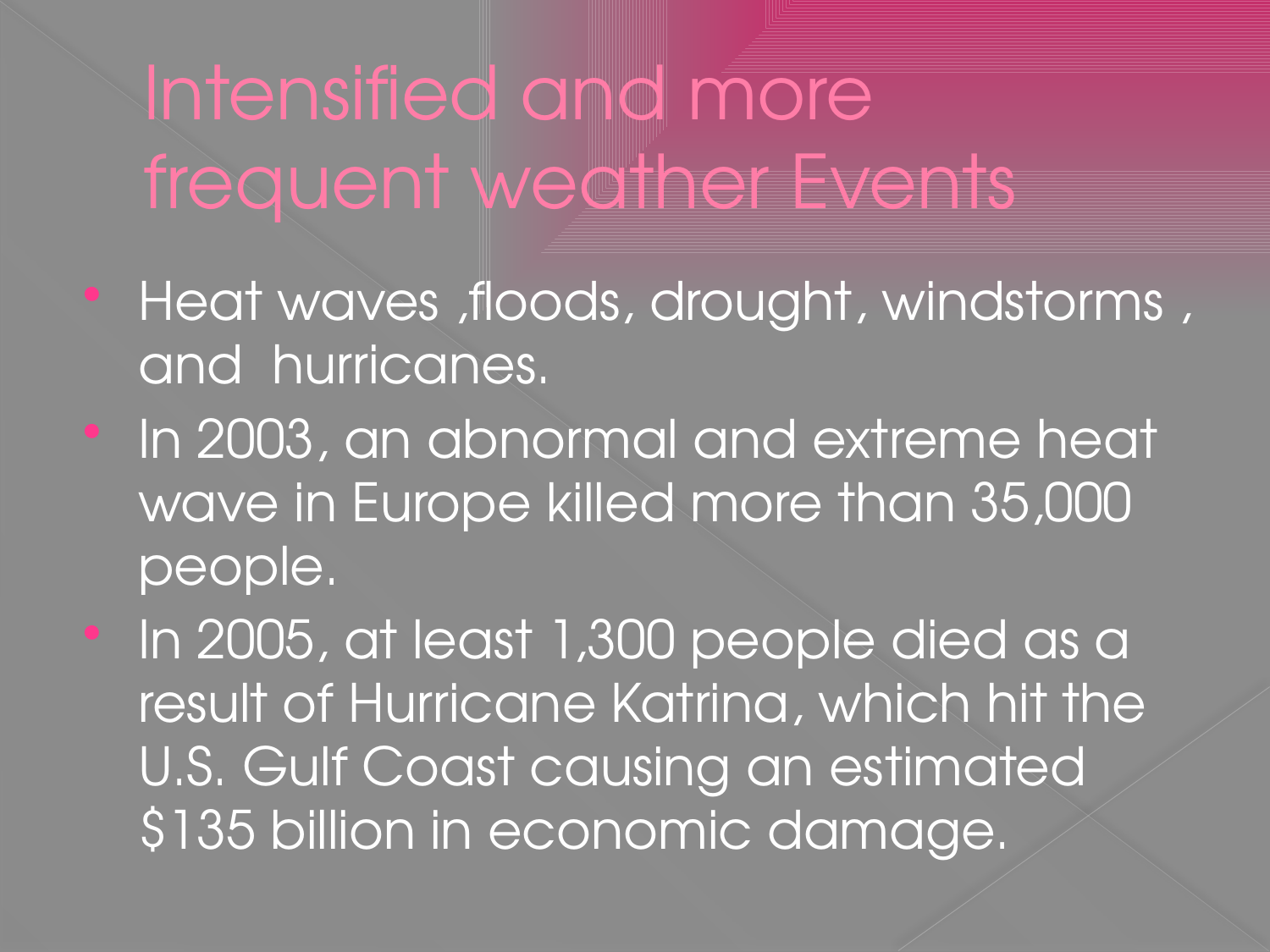

# Intensified and more frequent weather Events
Heat waves ,floods, drought, windstorms , and  hurricanes.
In 2003, an abnormal and extreme heat wave in Europe killed more than 35,000 people.
In 2005, at least 1,300 people died as a result of Hurricane Katrina, which hit the U.S. Gulf Coast causing an estimated $135 billion in economic damage.